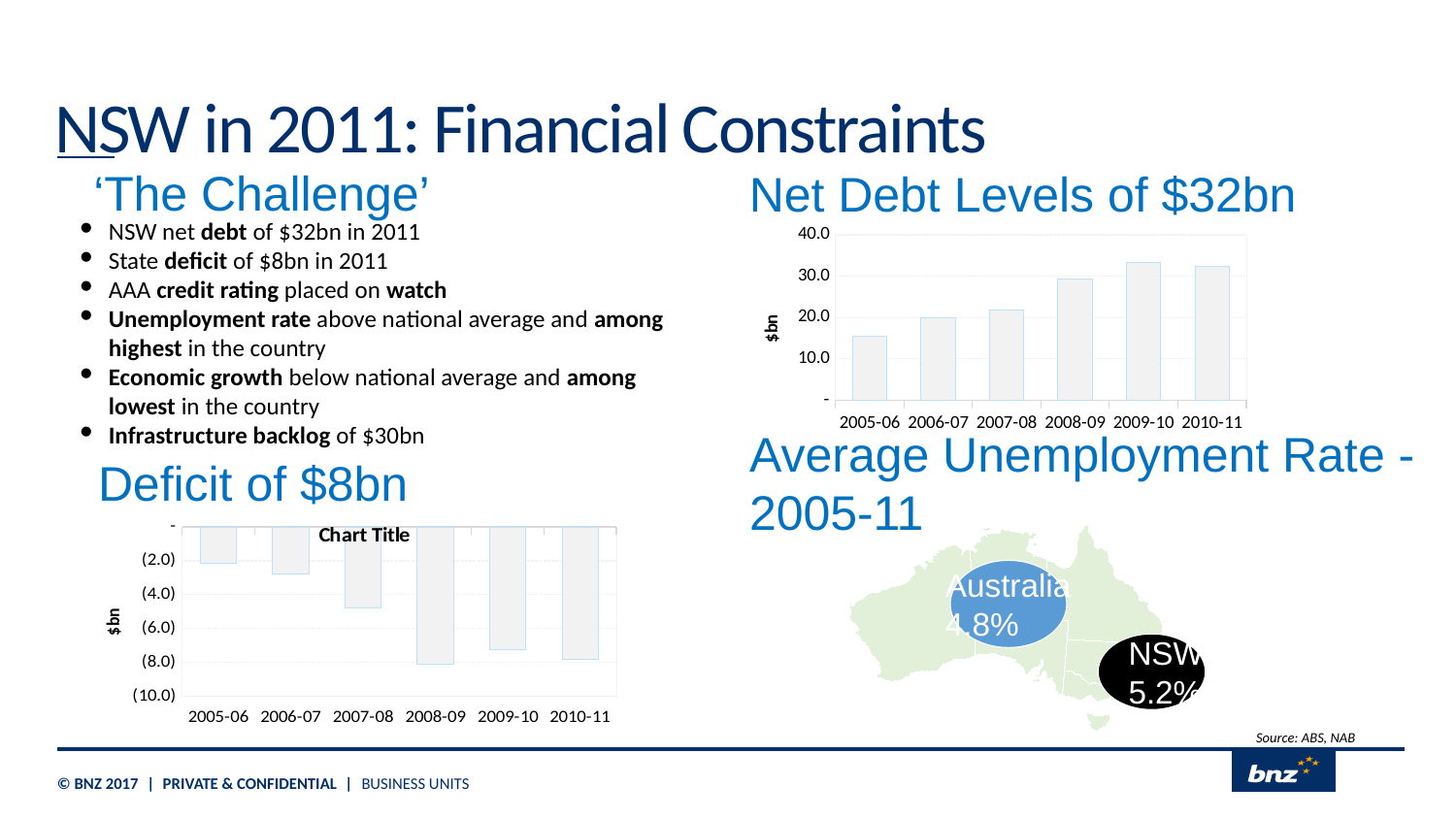

# NSW in 2011: Financial Constraints
‘The Challenge’
Net Debt Levels of $32bn
NSW net debt of $32bn in 2011
State deficit of $8bn in 2011
AAA credit rating placed on watch
Unemployment rate above national average and among highest in the country
Economic growth below national average and among lowest in the country
Infrastructure backlog of $30bn

### Chart

| Category | $m |
|---|---|
| 2005-06 | 15.518 |
| 2006-07 | 19.982 |
| 2007-08 | 21.774 |
| 2008-09 | 29.437 |
| 2009-10 | 33.345 |
| 2010-11 | 32.426 |
Deficit of $8bn
Average Unemployment Rate - 2005-11

### Chart:

| Category |  |
|---|---|
| 2005-06 | -2.132 |
| 2006-07 | -2.769 |
| 2007-08 | -4.776 |
| 2008-09 | -8.102 |
| 2009-10 | -7.256 |
| 2010-11 | -7.828 |

Australia
4.8%
NSW
5.2%

Source: ABS, NAB